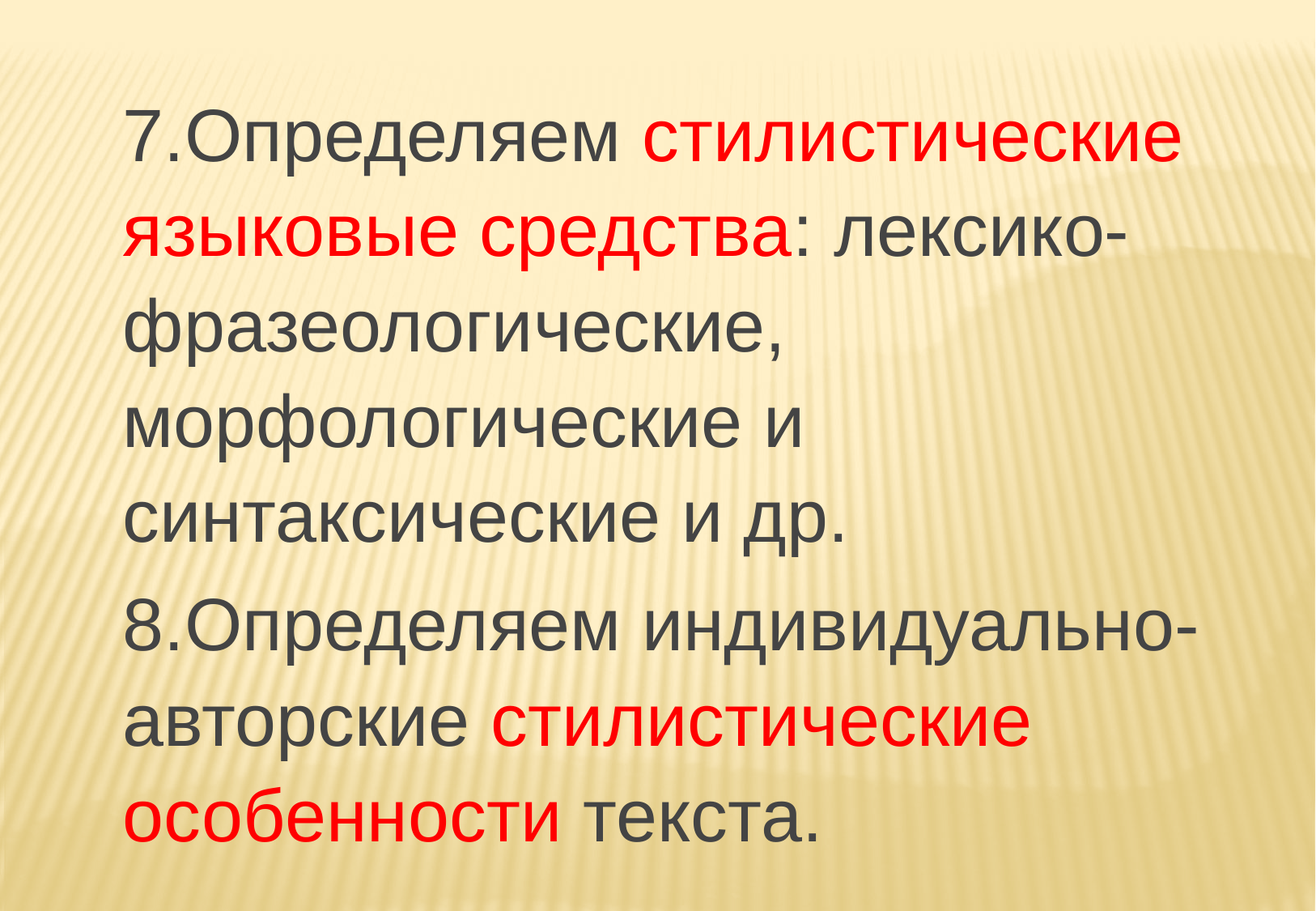

7.Определяем стилистические языковые средства: лексико-фразеологические, морфологические и синтаксические и др.
8.Определяем индивидуально-авторские стилистические особенности текста.